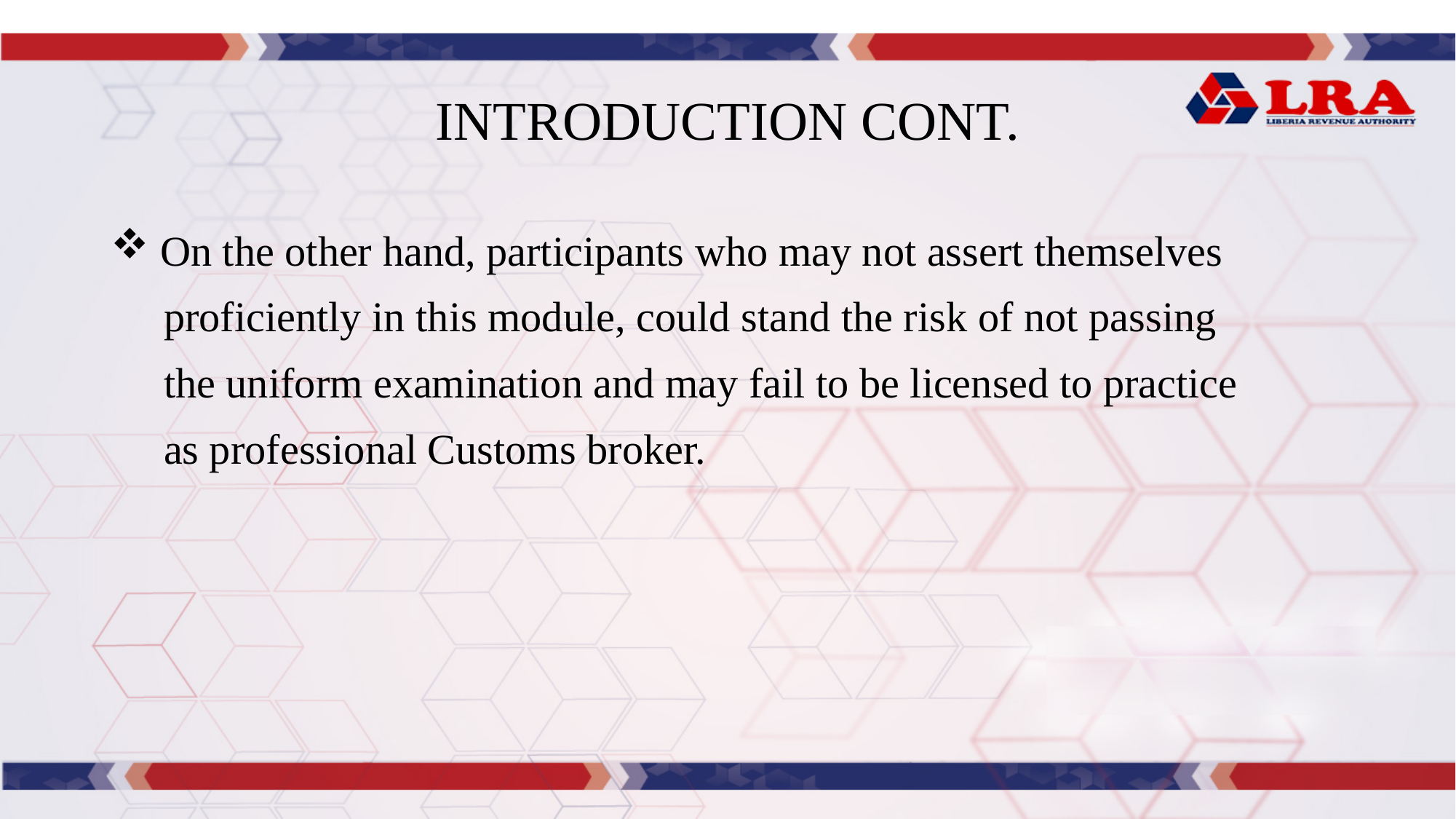

# INTRODUCTION CONT.
 On the other hand, participants who may not assert themselves
     proficiently in this module, could stand the risk of not passing
     the uniform examination and may fail to be licensed to practice
     as professional Customs broker.